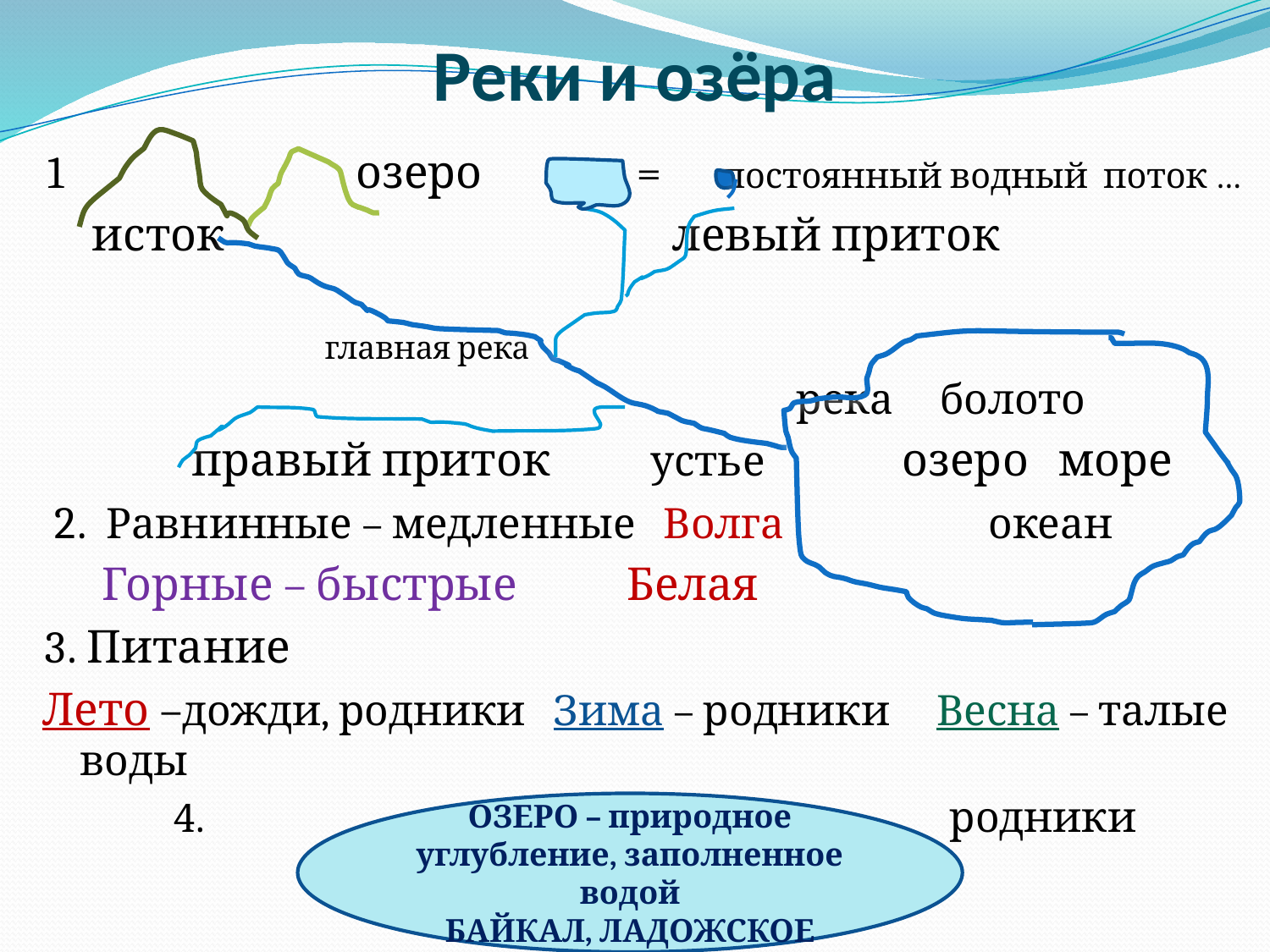

# Реки и озёра

1                             озеро            = =      постоянный водный  поток …
     исток                                             левый приток

                                                                                         главная река
                                                                                 река     болото
                            правый приток          устье              озеро   море
 2.  Равнинные – медленные   Волга                      океан
      Горные – быстрые           Белая
3. Питание
Лето –дожди, родники   Зима – родники     Весна – талые воды
              4.                                                                                родники

ОЗЕРО – природное углубление, заполненное водой
БАЙКАЛ, ЛАДОЖСКОЕ